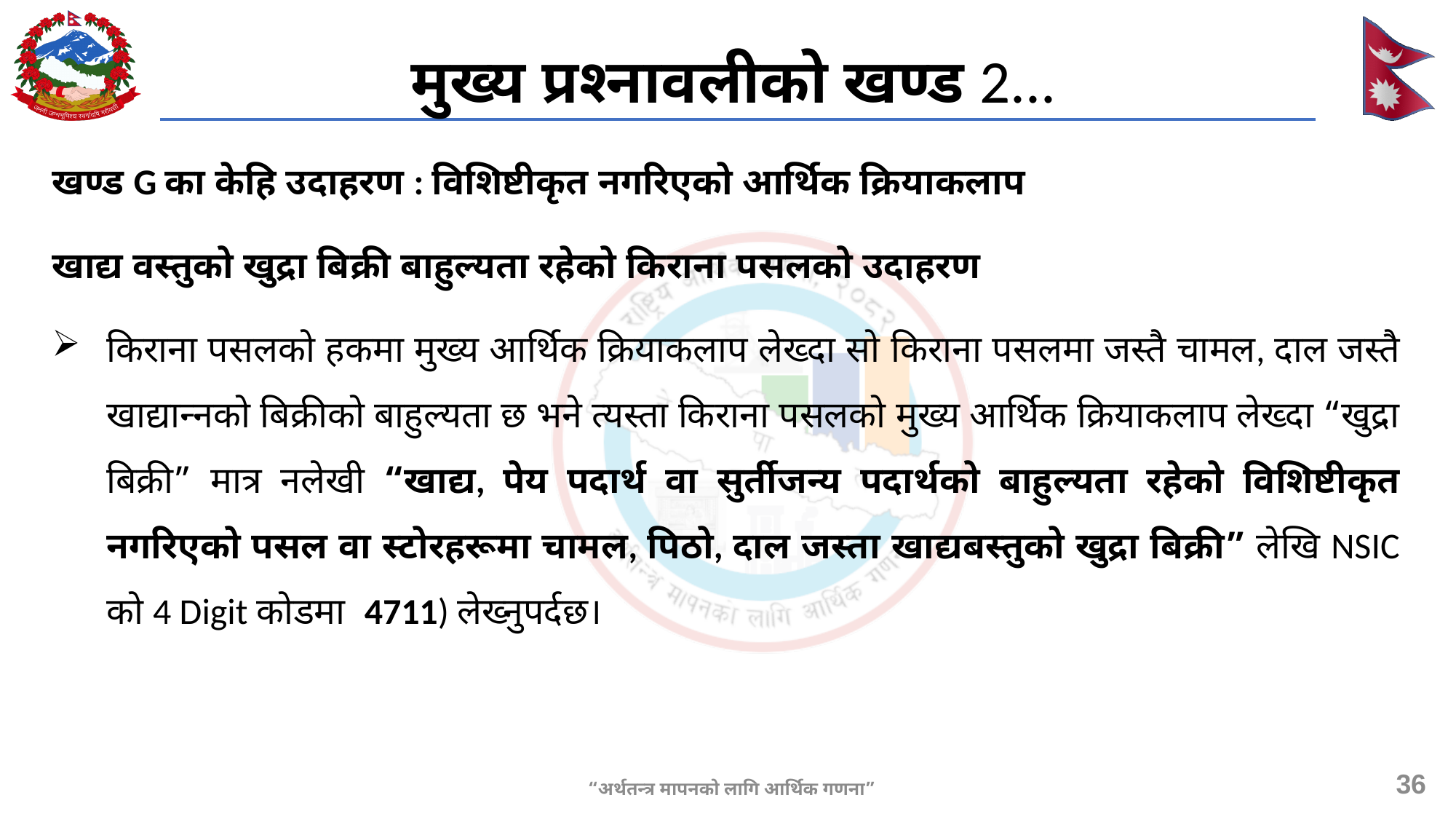

# मुख्य प्रश्नावलीको खण्ड 2...
खण्ड G का केहि उदाहरण : विशिष्टीकृत नगरिएको आर्थिक क्रियाकलाप
खाद्य वस्तुको खुद्रा बिक्री बाहुल्यता रहेको किराना पसलको उदाहरण
किराना पसलको हकमा मुख्य आर्थिक क्रियाकलाप लेख्दा सो किराना पसलमा जस्तै चामल, दाल जस्तै खाद्यान्नको बिक्रीको बाहुल्यता छ भने त्यस्ता किराना पसलको मुख्य आर्थिक क्रियाकलाप लेख्दा “खुद्रा बिक्री” मात्र नलेखी “खाद्य, पेय पदार्थ वा सुर्तीजन्य पदार्थको बाहुल्यता रहेको विशिष्टीकृत नगरिएको पसल वा स्टोरहरूमा चामल, पिठो, दाल जस्ता खाद्यबस्तुको खुद्रा बिक्री” लेखि NSIC को 4 Digit कोडमा  4711) लेख्नुपर्दछ।

36
“अर्थतन्त्र मापनको लागि आर्थिक गणना”